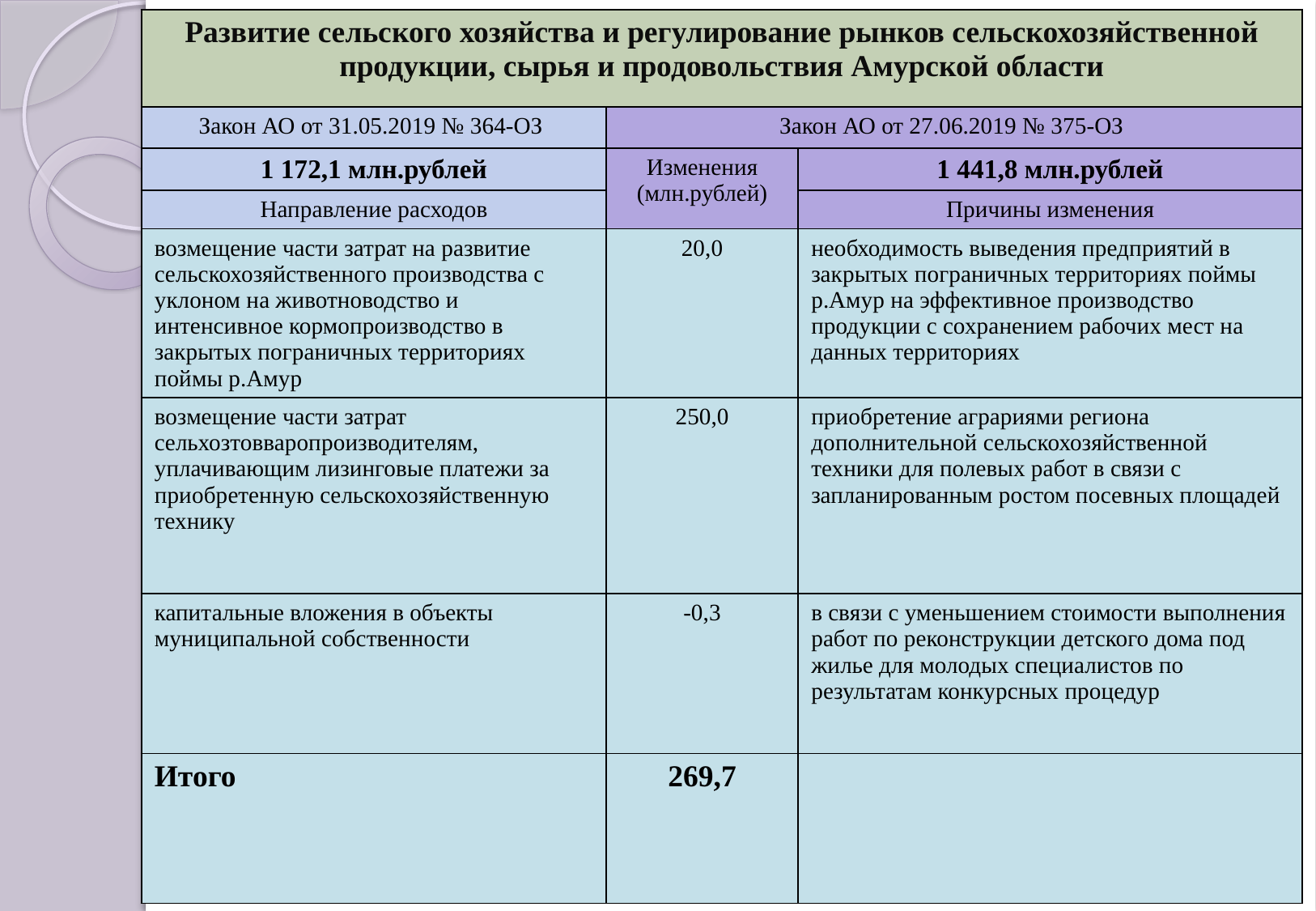

| Развитие сельского хозяйства и регулирование рынков сельскохозяйственной продукции, сырья и продовольствия Амурской области |  |  |
| --- | --- | --- |
| Закон АО от 31.05.2019 № 364-ОЗ | Закон АО от 27.06.2019 № 375-ОЗ |  |
| 1 172,1 млн.рублей | Изменения (млн.рублей) | 1 441,8 млн.рублей |
| Направление расходов |  | Причины изменения |
| возмещение части затрат на развитие сельскохозяйственного производства с уклоном на животноводство и интенсивное кормопроизводство в закрытых пограничных территориях поймы р.Амур | 20,0 | необходимость выведения предприятий в закрытых пограничных территориях поймы р.Амур на эффективное производство продукции с сохранением рабочих мест на данных территориях |
| возмещение части затрат сельхозтовваропроизводителям, уплачивающим лизинговые платежи за приобретенную сельскохозяйственную технику | 250,0 | приобретение аграриями региона дополнительной сельскохозяйственной техники для полевых работ в связи с запланированным ростом посевных площадей |
| капитальные вложения в объекты муниципальной собственности | -0,3 | в связи с уменьшением стоимости выполнения работ по реконструкции детского дома под жилье для молодых специалистов по результатам конкурсных процедур |
| Итого | 269,7 |  |
#
6